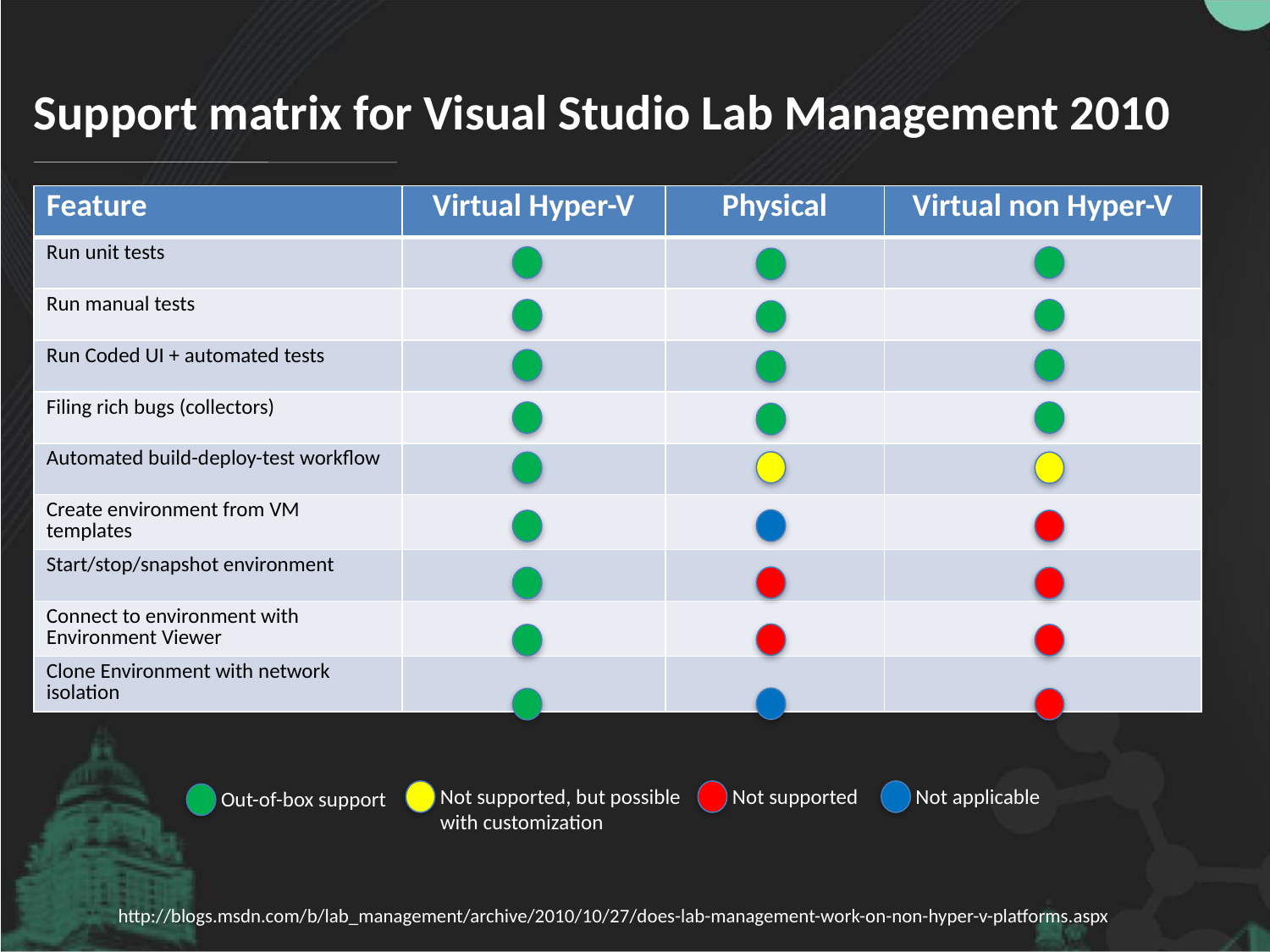

# Support matrix for Visual Studio Lab Management 2010
| Feature | Virtual Hyper-V | Physical | Virtual non Hyper-V |
| --- | --- | --- | --- |
| Run unit tests |  |  |  |
| Run manual tests |  |  |  |
| Run Coded UI + automated tests |  |  |  |
| Filing rich bugs (collectors) |  |  |  |
| Automated build-deploy-test workflow |  |  |  |
| Create environment from VM templates |  |  |  |
| Start/stop/snapshot environment |  |  |  |
| Connect to environment with Environment Viewer |  |  |  |
| Clone Environment with network isolation |  |  |  |

Not applicable
Not supported, but possible with customization
Not supported
Out-of-box support

http://blogs.msdn.com/b/lab_management/archive/2010/10/27/does-lab-management-work-on-non-hyper-v-platforms.aspx